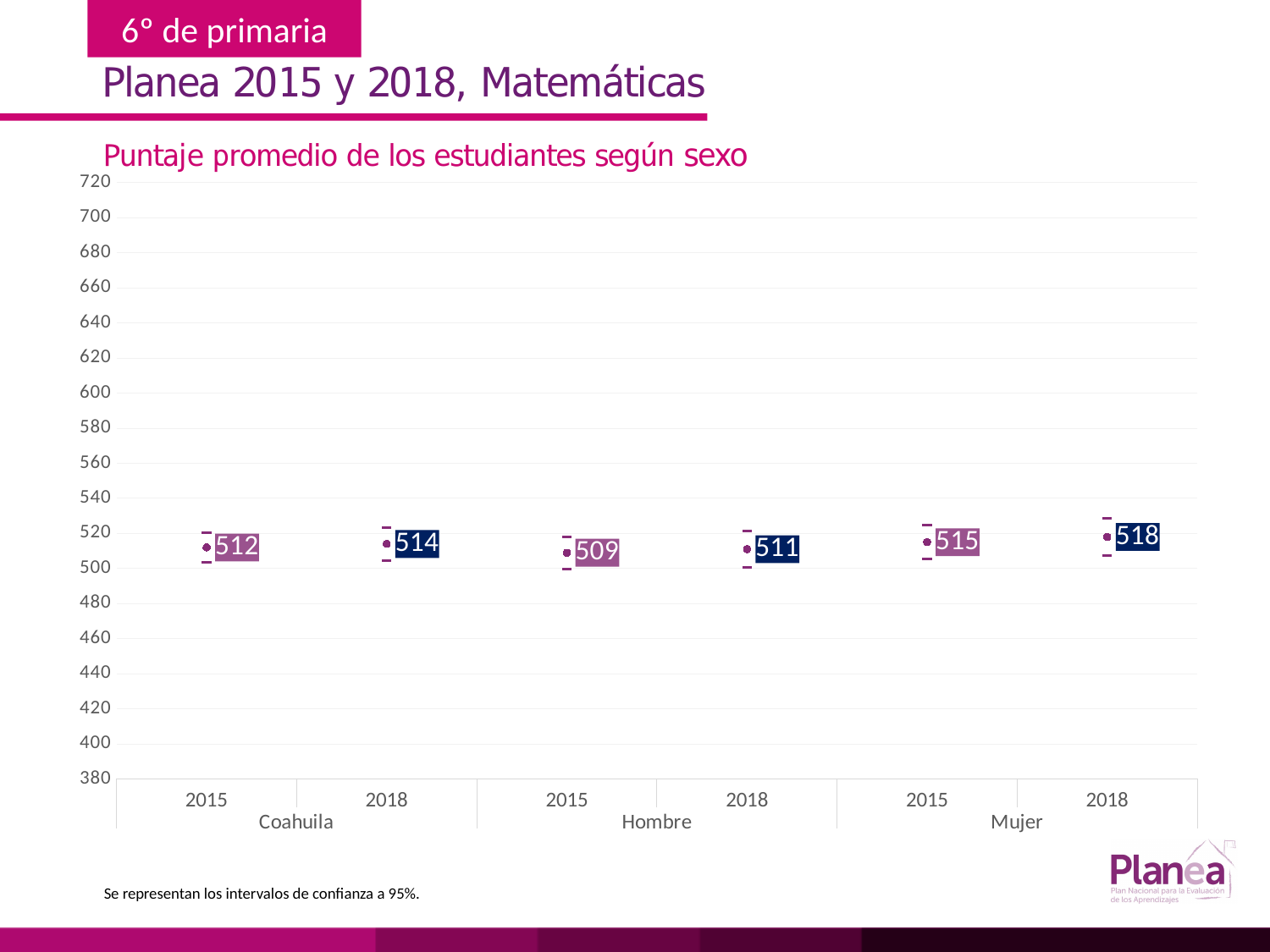

Planea 2015 y 2018, Matemáticas

Puntaje promedio de los estudiantes según sexo

### Chart

| Category |  |  |  |
|---|---|---|---|
| 2015 | 503.443 | 520.557 | 512.0 |
| 2018 | 504.647 | 523.353 | 514.0 |
| 2015 | 499.846 | 518.154 | 509.0 |
| 2018 | 500.652 | 521.348 | 511.0 |
| 2015 | 505.448 | 524.552 | 515.0 |
| 2018 | 507.453 | 528.547 | 518.0 |
Se representan los intervalos de confianza a 95%.